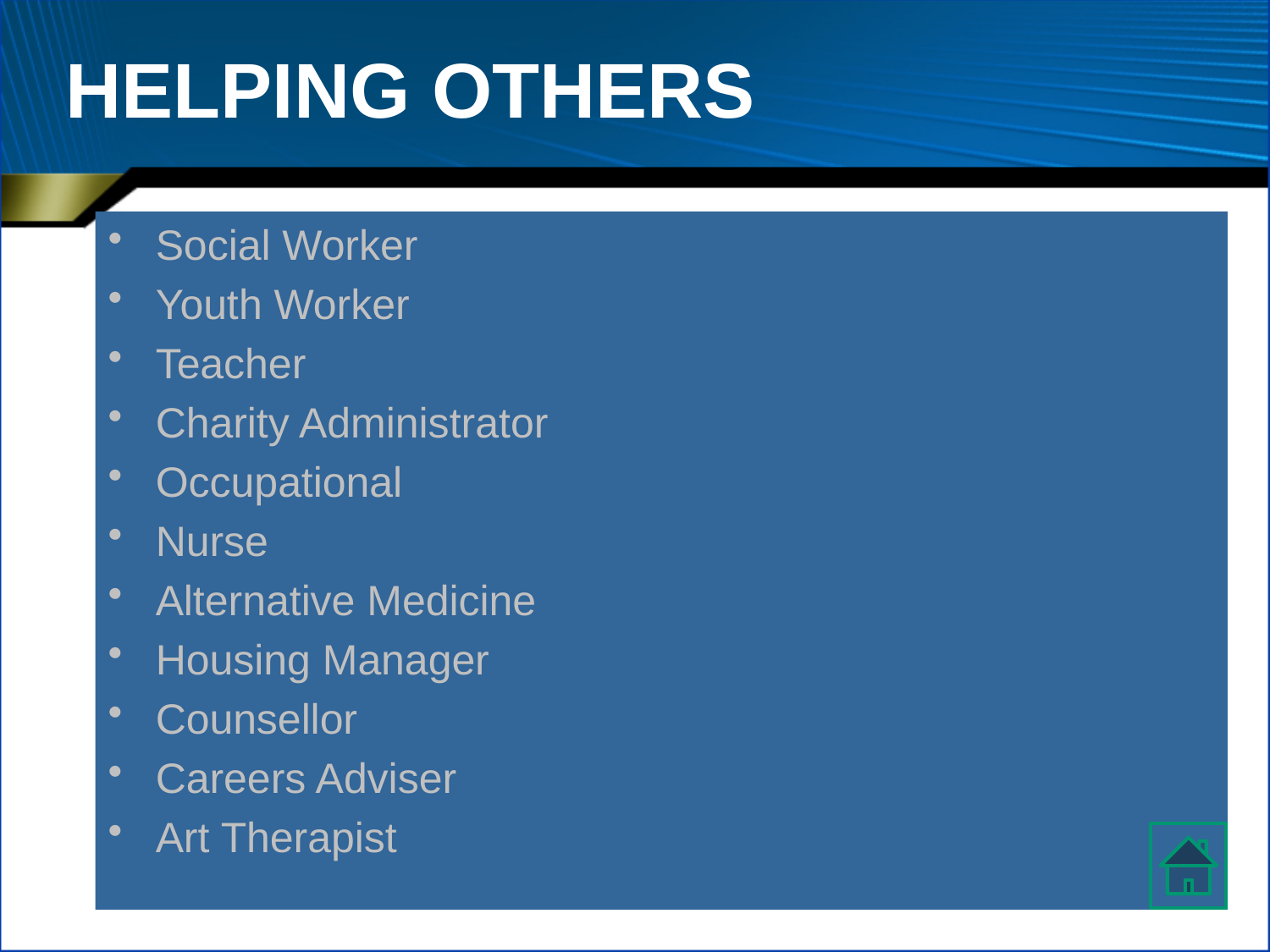

# HELPING OTHERS
Social Worker
Youth Worker
Teacher
Charity Administrator
Occupational
Nurse
Alternative Medicine
Housing Manager
Counsellor
Careers Adviser
Art Therapist